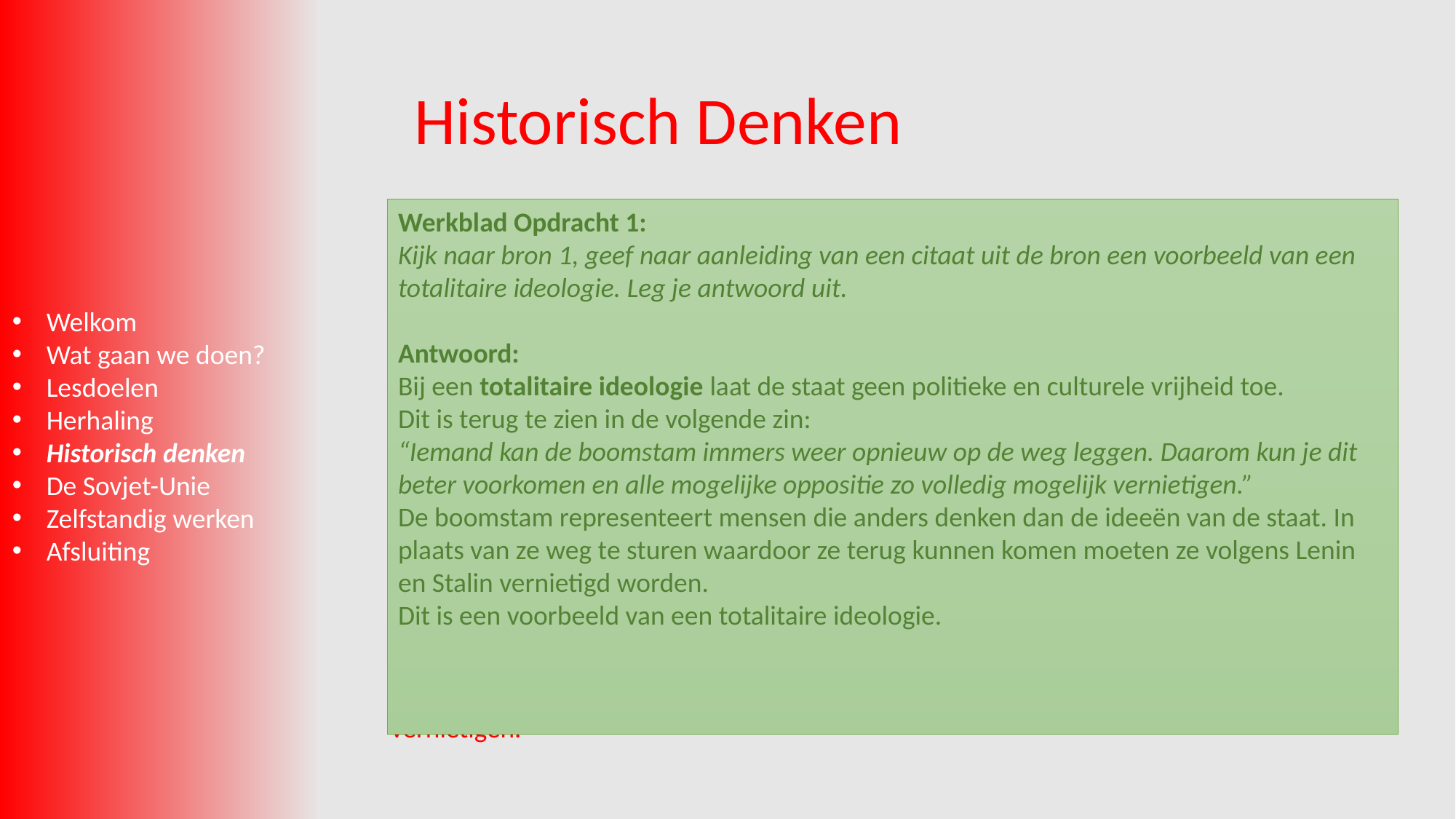

# Historisch Denken
Werkblad Opdracht 1:
Kijk naar bron 1, geef naar aanleiding van een citaat uit de bron een voorbeeld van een totalitaire ideologie. Leg je antwoord uit.

Antwoord:
Bij een totalitaire ideologie laat de staat geen politieke en culturele vrijheid toe.
Dit is terug te zien in de volgende zin:
“Iemand kan de boomstam immers weer opnieuw op de weg leggen. Daarom kun je dit beter voorkomen en alle mogelijke oppositie zo volledig mogelijk vernietigen.”
De boomstam representeert mensen die anders denken dan de ideeën van de staat. In plaats van ze weg te sturen waardoor ze terug kunnen komen moeten ze volgens Lenin en Stalin vernietigd worden.
Dit is een voorbeeld van een totalitaire ideologie.

Kenmerkend aspect:
39. het in praktijk brengen van de totalitaire ideologieën communisme en fascisme/nationaal-socialisme

Bron 1:
Nog pijnlijker is de conversatie met Stalin, die op zekere dag op bezoek komt. Tijdens het verwarde gesprek vraagt Lenin zijn opvolger wat hij zou doen als hij in een auto over een landweg rijdt en er een boomstam over de weg ligt. Er zijn drie opties. Je kunt natuurlijk wachten tot de boom vanzelf is weggerot, maar dat duurt wel erg lang. De meest voor de hand liggende keuze is dat je de boom aan de kant schuift, maar zowel Lenin als Stalin ziet daar niets in.
Beiden kiezen voor de derde mogelijkheid: het aan spaanders hakken van de boom. Ze motiveren hun keuze niet, maar het is de kijker duidelijk waarom ze de tweede optie niets vinden. Iemand kan de boomstam immers weer opnieuw op de weg leggen. Daarom kun je dit beter voorkomen en alle mogelijke oppositie zo volledig mogelijk vernietigen.

Welkom
Wat gaan we doen?
Lesdoelen
Herhaling
Historisch denken
De Sovjet-Unie
Zelfstandig werken
Afsluiting